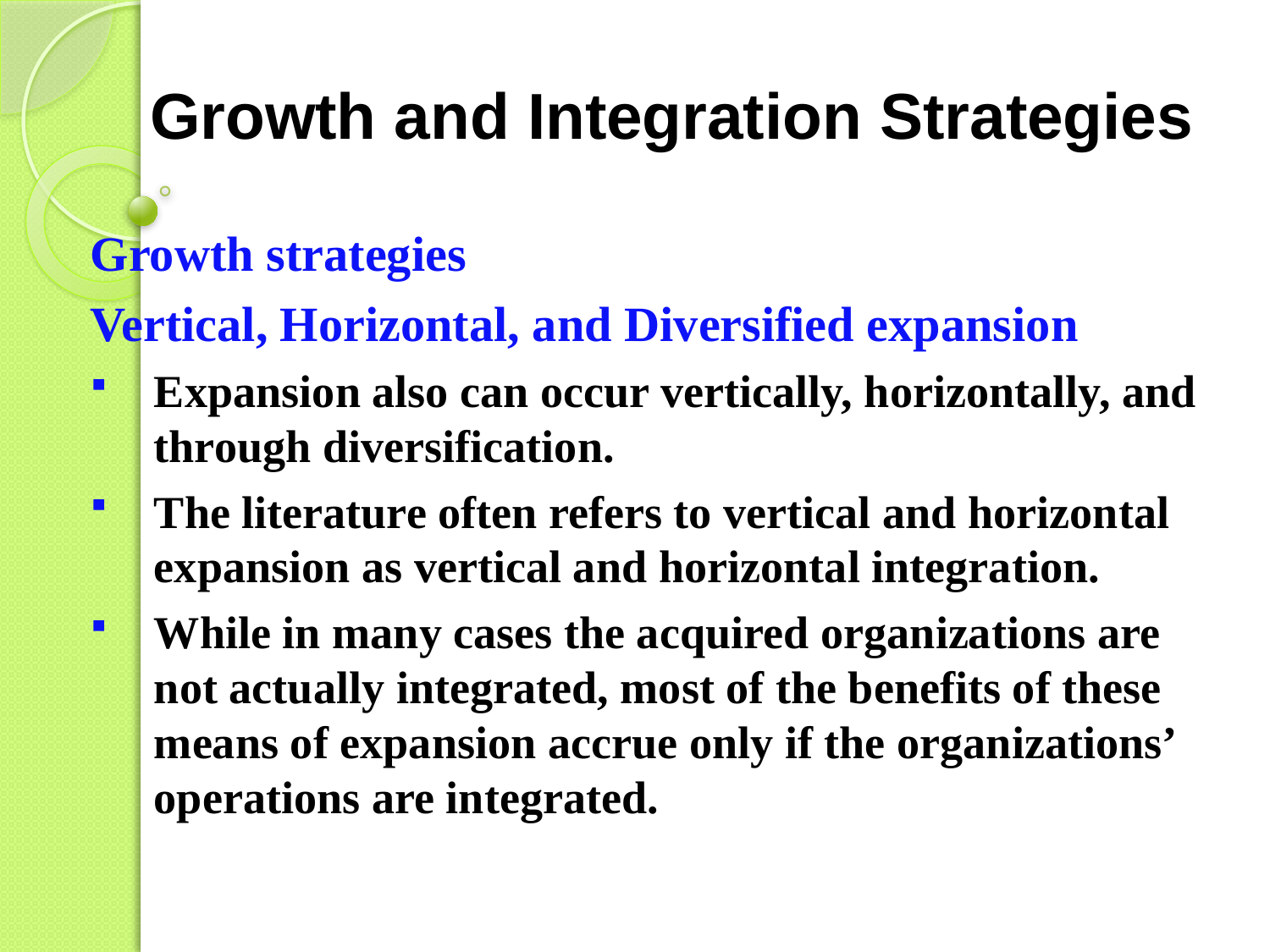

# Growth and Integration Strategies
Growth strategies
Vertical, Horizontal, and Diversified expansion
Expansion also can occur vertically, horizontally, and through diversification.
The literature often refers to vertical and horizontal expansion as vertical and horizontal integration.
While in many cases the acquired organizations are not actually integrated, most of the benefits of these means of expansion accrue only if the organizations’ operations are integrated.